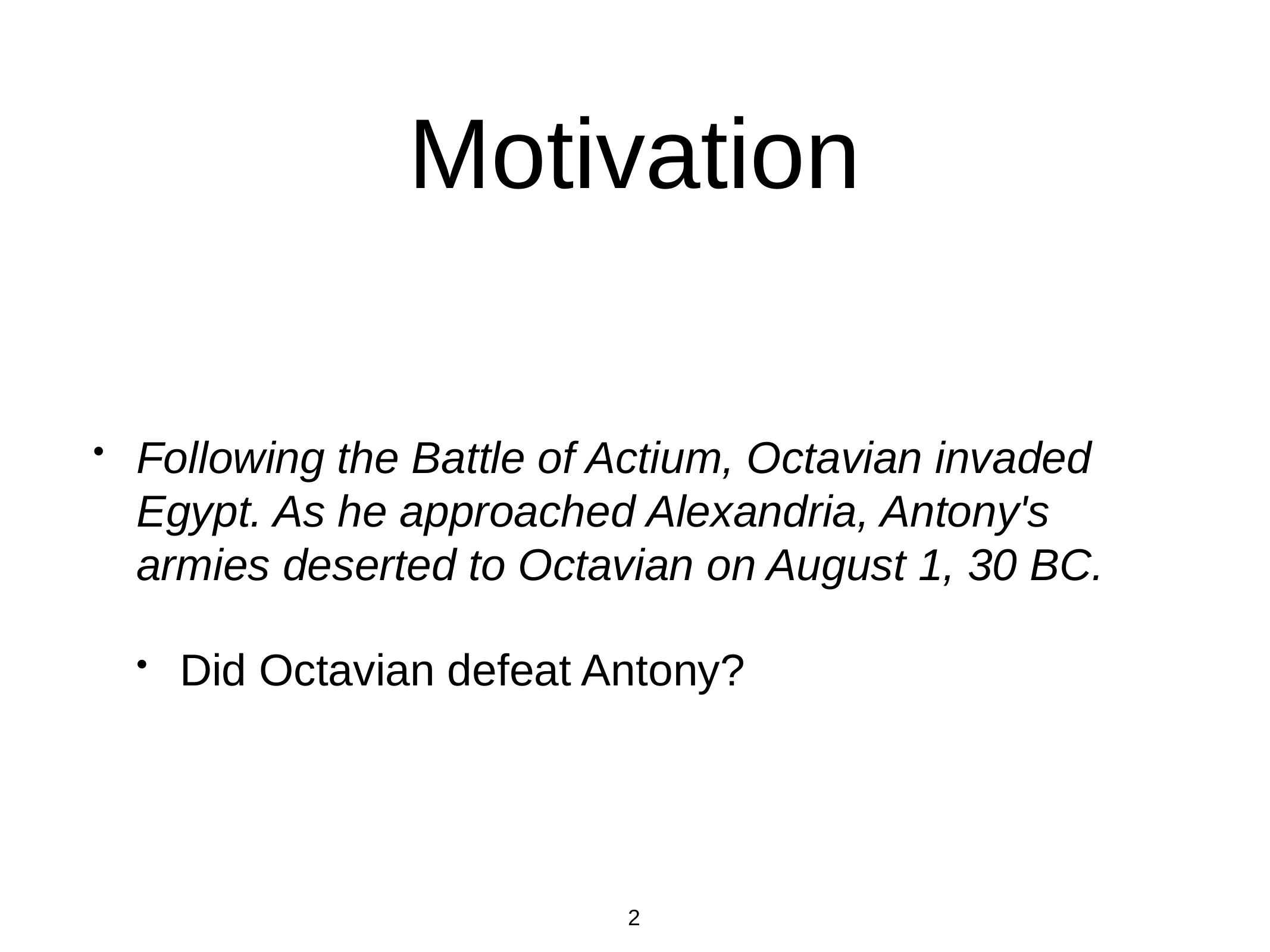

# Motivation
Following the Battle of Actium, Octavian invaded Egypt. As he approached Alexandria, Antony's armies deserted to Octavian on August 1, 30 BC.
Did Octavian defeat Antony?
2